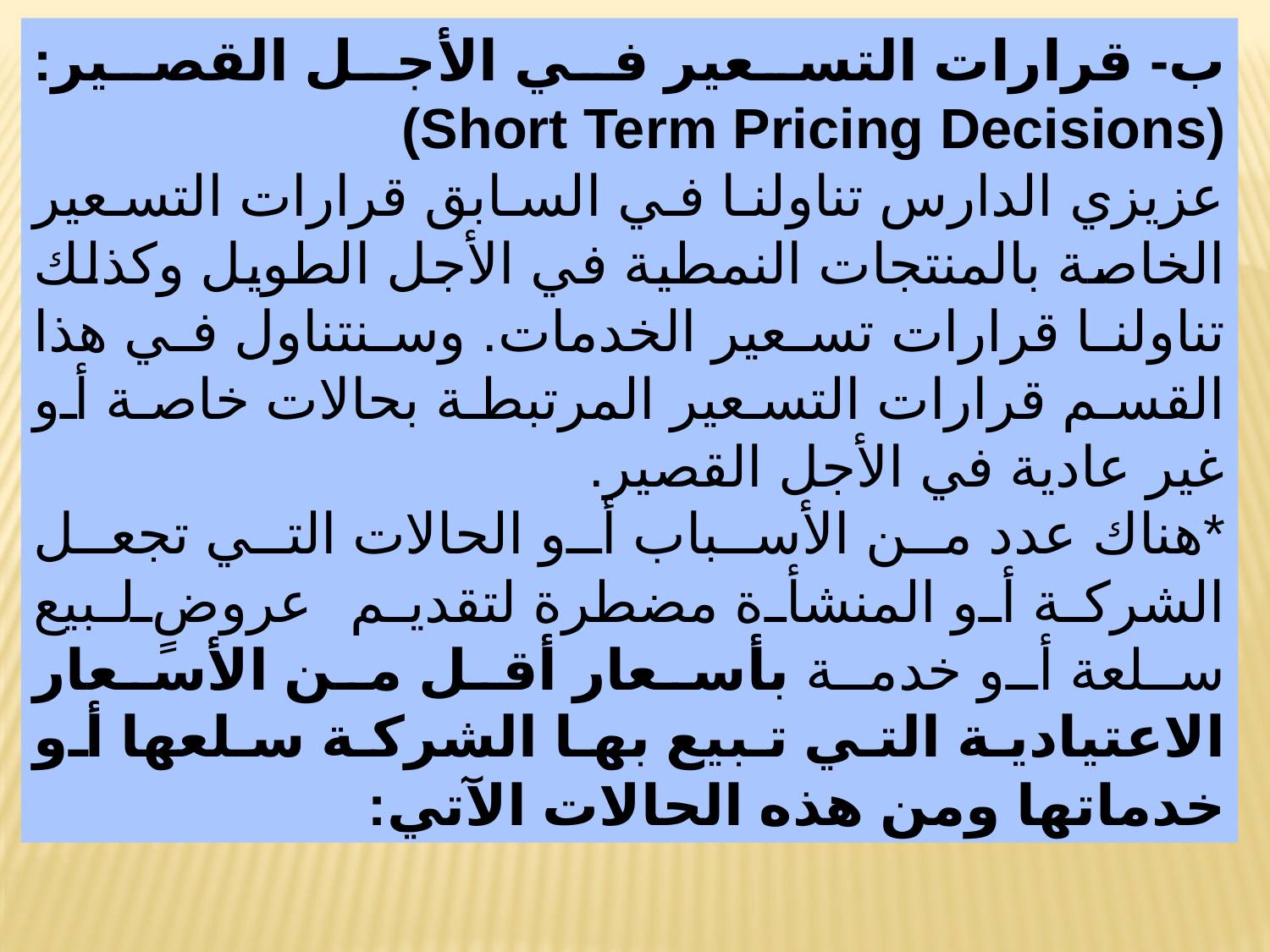

ب- قرارات التسعير في الأجل القصير: (Short Term Pricing Decisions)
	عزيزي الدارس تناولنا في السابق قرارات التسعير الخاصة بالمنتجات النمطية في الأجل الطويل وكذلك تناولنا قرارات تسعير الخدمات. وسنتناول في هذا القسم قرارات التسعير المرتبطة بحالات خاصة أو غير عادية في الأجل القصير.
	*هناك عدد من الأسباب أو الحالات التي تجعل الشركة أو المنشأة مضطرة لتقديم عروضٍ لبيع سلعة أو خدمة بأسعار أقل من الأسعار الاعتيادية التي تبيع بها الشركة سلعها أو خدماتها ومن هذه الحالات الآتي: